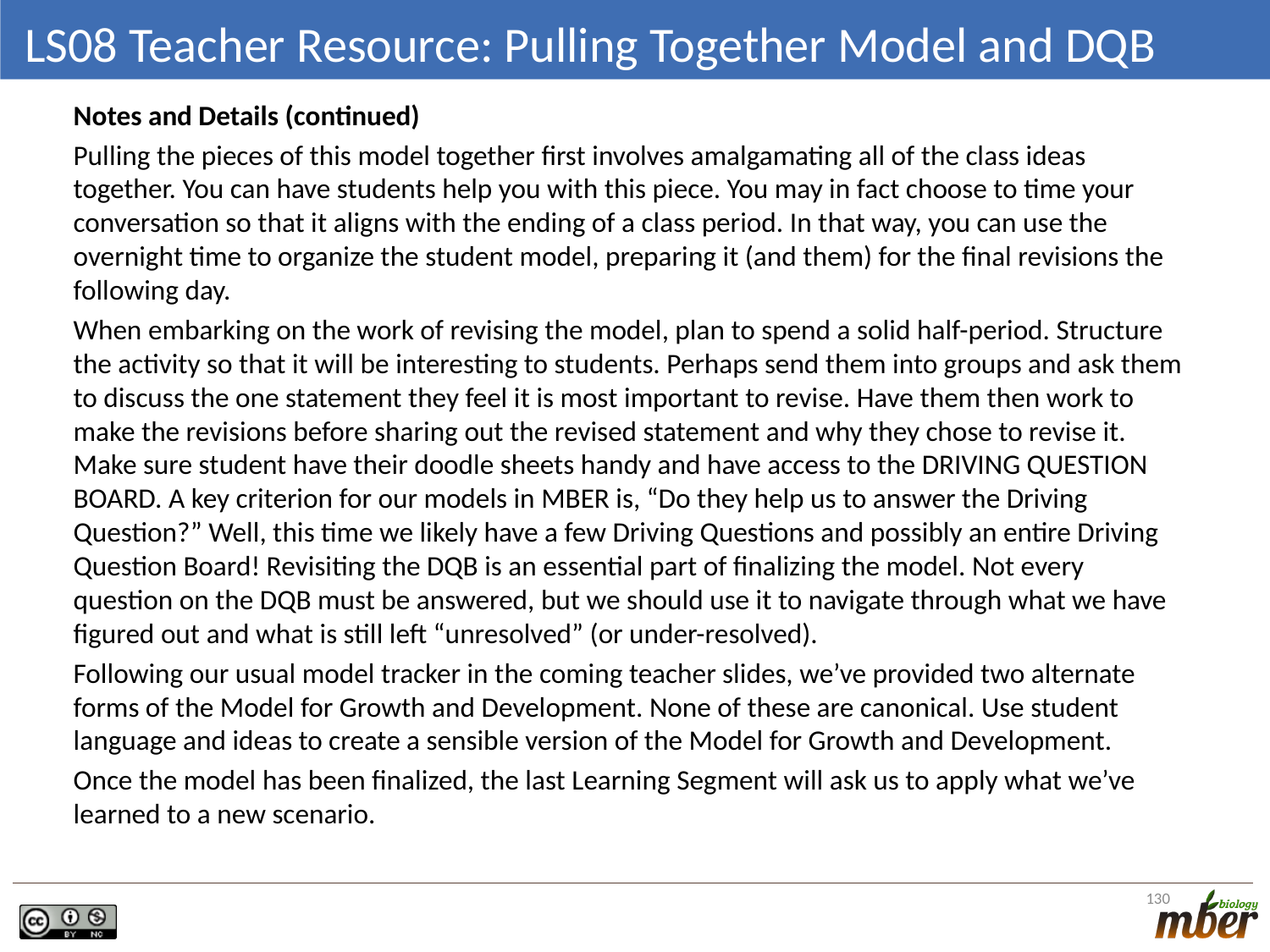

# LS08 Teacher Resource: Pulling Together Model and DQB
Notes and Details (continued)
Pulling the pieces of this model together first involves amalgamating all of the class ideas together. You can have students help you with this piece. You may in fact choose to time your conversation so that it aligns with the ending of a class period. In that way, you can use the overnight time to organize the student model, preparing it (and them) for the final revisions the following day.
When embarking on the work of revising the model, plan to spend a solid half-period. Structure the activity so that it will be interesting to students. Perhaps send them into groups and ask them to discuss the one statement they feel it is most important to revise. Have them then work to make the revisions before sharing out the revised statement and why they chose to revise it. Make sure student have their doodle sheets handy and have access to the DRIVING QUESTION BOARD. A key criterion for our models in MBER is, “Do they help us to answer the Driving Question?” Well, this time we likely have a few Driving Questions and possibly an entire Driving Question Board! Revisiting the DQB is an essential part of finalizing the model. Not every question on the DQB must be answered, but we should use it to navigate through what we have figured out and what is still left “unresolved” (or under-resolved).
Following our usual model tracker in the coming teacher slides, we’ve provided two alternate forms of the Model for Growth and Development. None of these are canonical. Use student language and ideas to create a sensible version of the Model for Growth and Development.
Once the model has been finalized, the last Learning Segment will ask us to apply what we’ve learned to a new scenario.

130